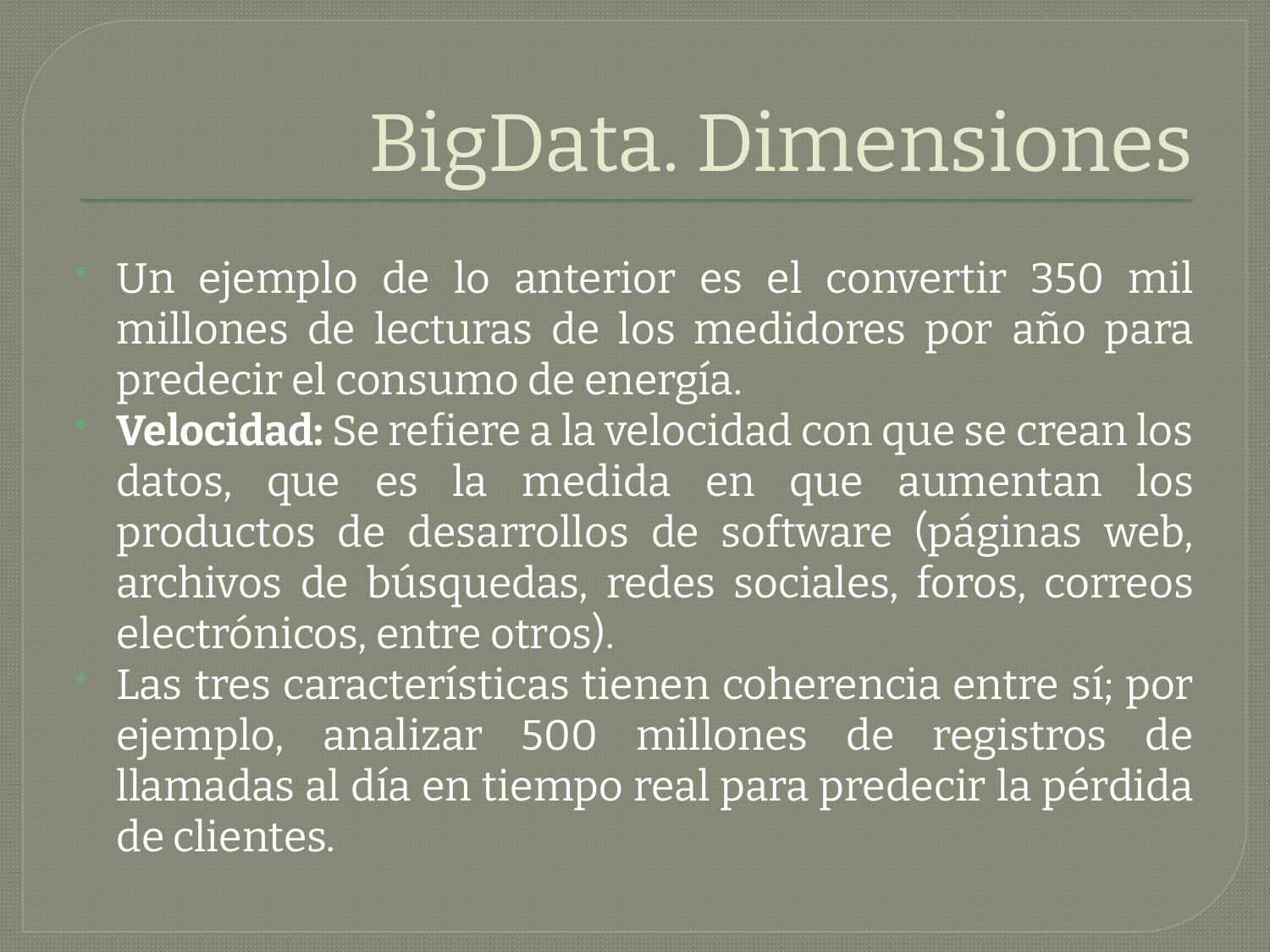

# BigData. Dimensiones
Un ejemplo de lo anterior es el convertir 350 mil millones de lecturas de los medidores por año para predecir el consumo de energía.
Velocidad: Se refiere a la velocidad con que se crean los datos, que es la medida en que aumentan los productos de desarrollos de software (páginas web, archivos de búsquedas, redes sociales, foros, correos electrónicos, entre otros).
Las tres características tienen coherencia entre sí; por ejemplo, analizar 500 millones de registros de llamadas al día en tiempo real para predecir la pérdida de clientes.